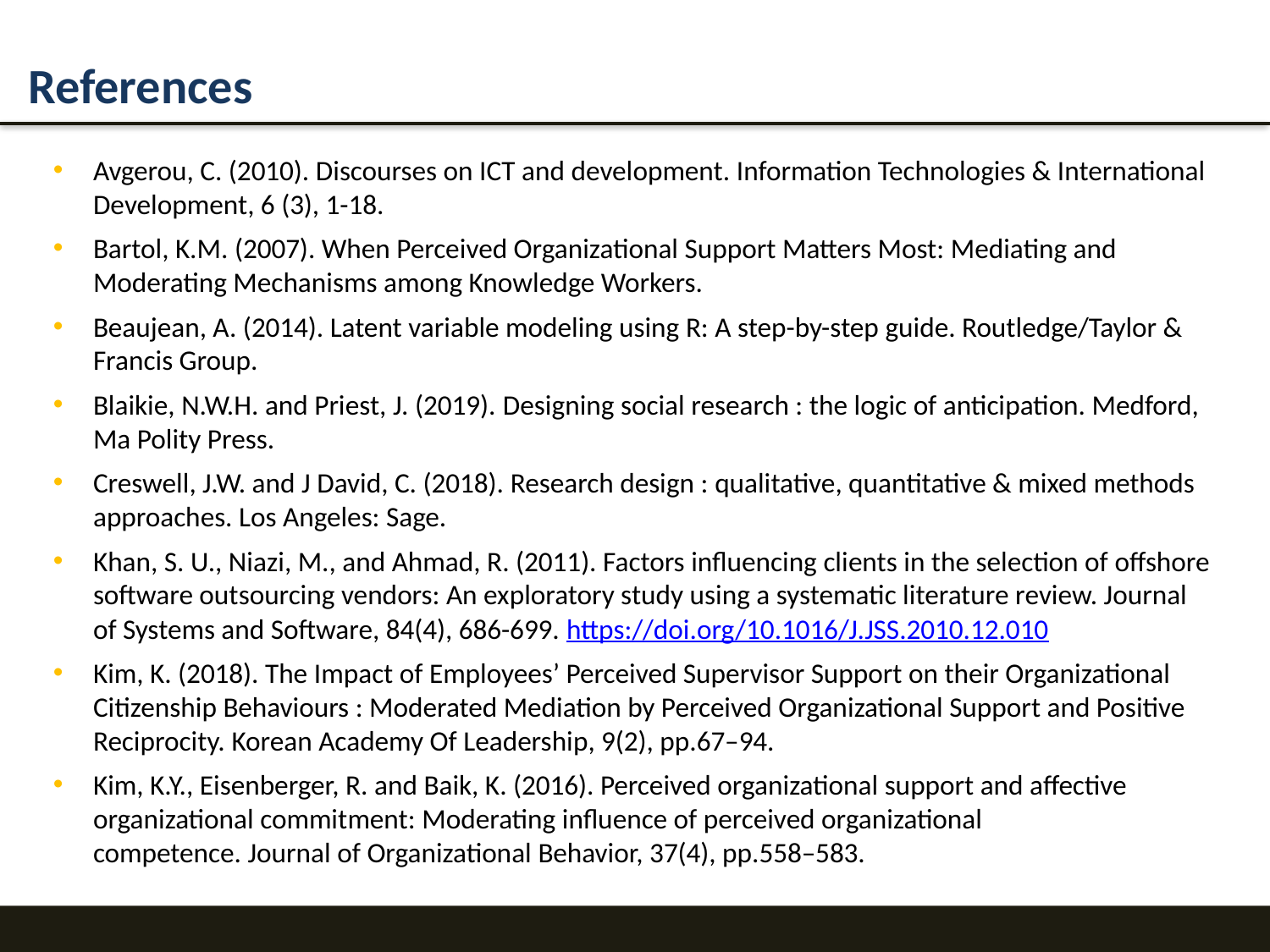

References
Avgerou, C. (2010). Discourses on ICT and development. Information Technologies & International Development, 6 (3), 1-18.
Bartol, K.M. (2007). When Perceived Organizational Support Matters Most: Mediating and Moderating Mechanisms among Knowledge Workers.
Beaujean, A. (2014). Latent variable modeling using R: A step-by-step guide. Routledge/Taylor & Francis Group.
Blaikie, N.W.H. and Priest, J. (2019). Designing social research : the logic of anticipation. Medford, Ma Polity Press.
Creswell, J.W. and J David, C. (2018). Research design : qualitative, quantitative & mixed methods approaches. Los Angeles: Sage.
Khan, S. U., Niazi, M., and Ahmad, R. (2011). Factors influencing clients in the selection of offshore software outsourcing vendors: An exploratory study using a systematic literature review. Journal of Systems and Software, 84(4), 686-699. https://doi.org/10.1016/J.JSS.2010.12.010
Kim, K. (2018). The Impact of Employees’ Perceived Supervisor Support on their Organizational Citizenship Behaviours : Moderated Mediation by Perceived Organizational Support and Positive Reciprocity. Korean Academy Of Leadership, 9(2), pp.67–94.
Kim, K.Y., Eisenberger, R. and Baik, K. (2016). Perceived organizational support and affective organizational commitment: Moderating influence of perceived organizational competence. Journal of Organizational Behavior, 37(4), pp.558–583.